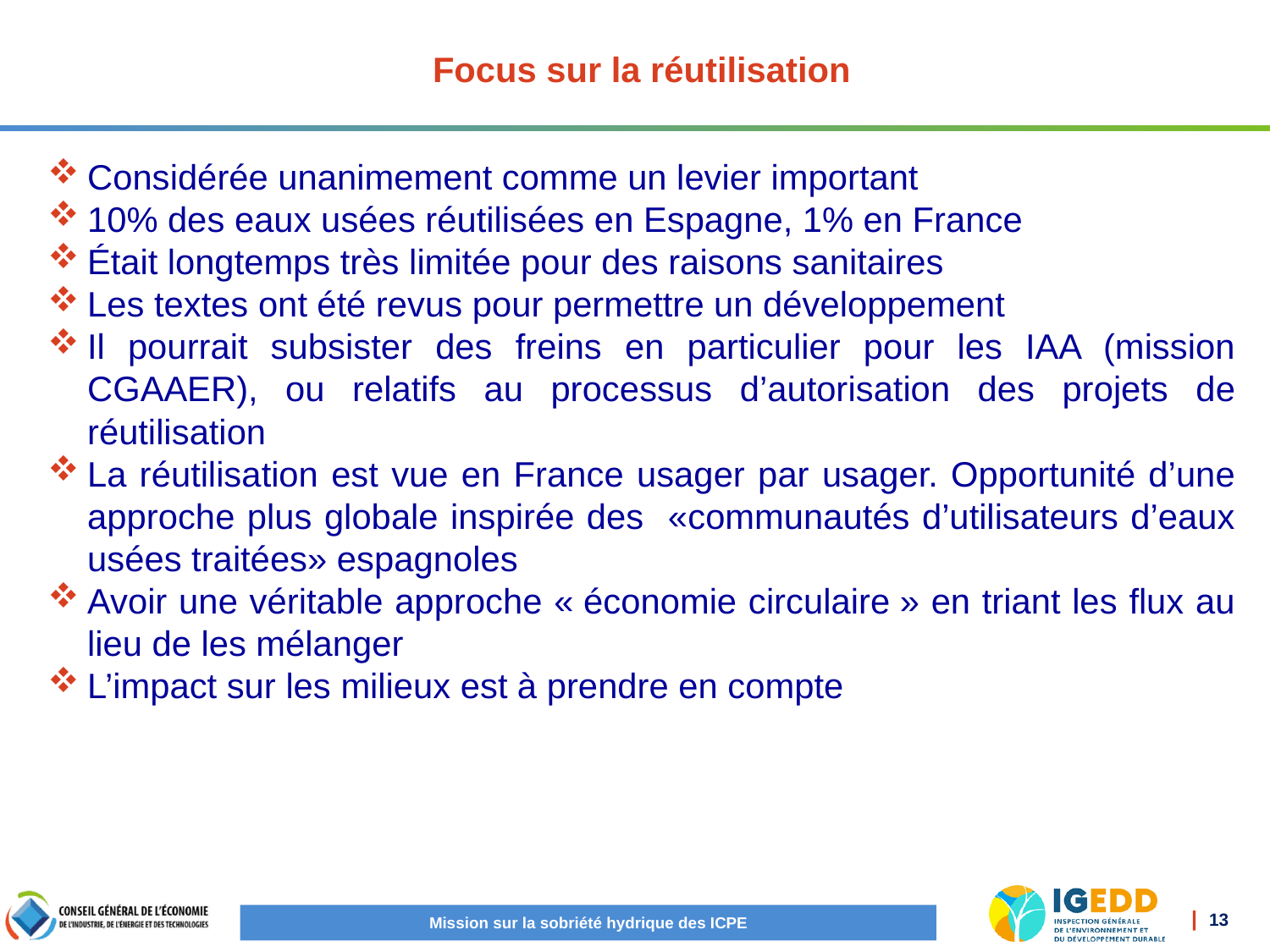

# Focus sur la réutilisation
Considérée unanimement comme un levier important
10% des eaux usées réutilisées en Espagne, 1% en France
Était longtemps très limitée pour des raisons sanitaires
Les textes ont été revus pour permettre un développement
Il pourrait subsister des freins en particulier pour les IAA (mission CGAAER), ou relatifs au processus d’autorisation des projets de réutilisation
La réutilisation est vue en France usager par usager. Opportunité d’une approche plus globale inspirée des  «communautés d’utilisateurs d’eaux usées traitées» espagnoles
Avoir une véritable approche « économie circulaire » en triant les flux au lieu de les mélanger
L’impact sur les milieux est à prendre en compte